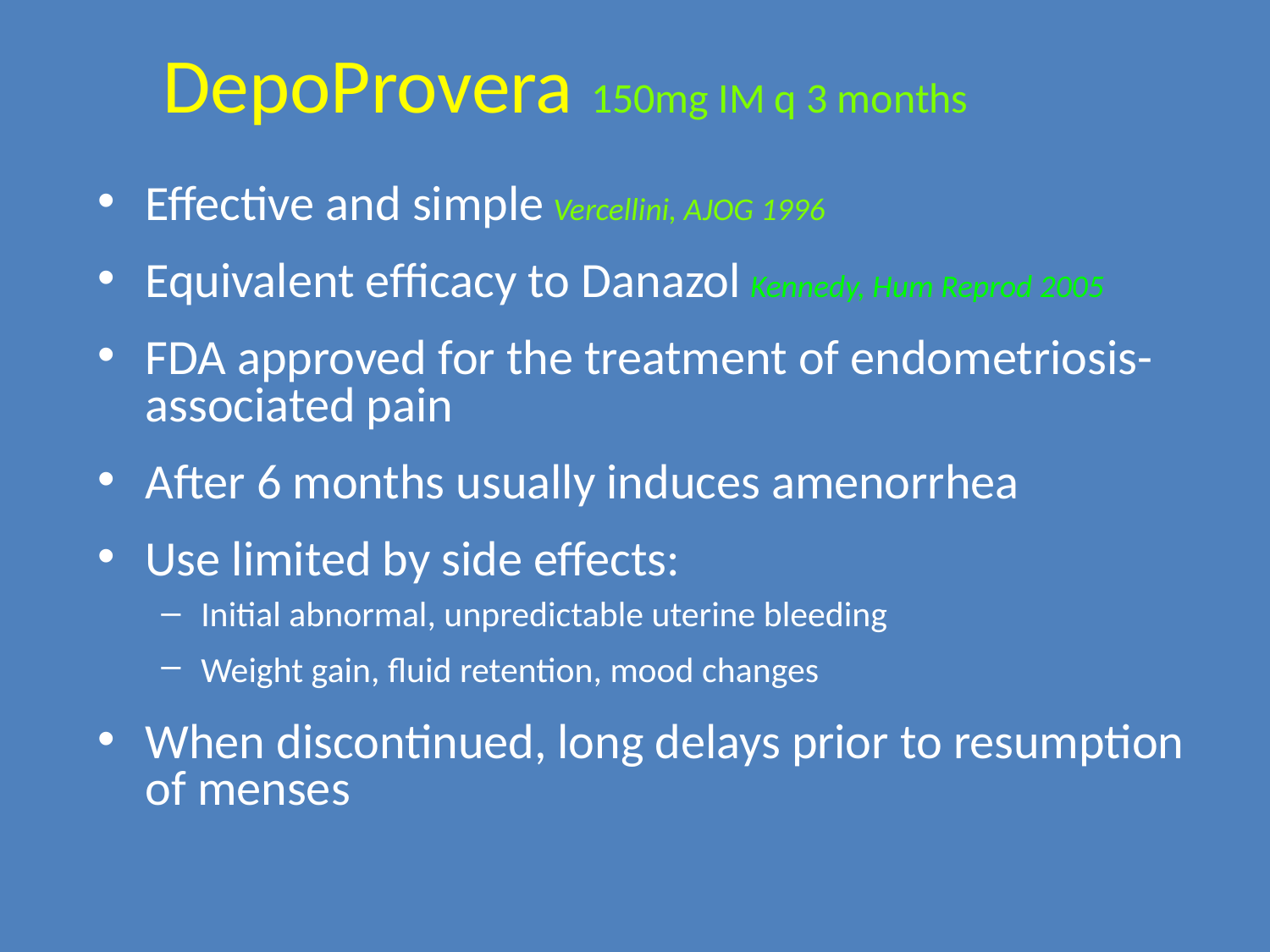

# DepoProvera 150mg IM q 3 months
Effective and simple Vercellini, AJOG 1996
Equivalent efficacy to Danazol Kennedy, Hum Reprod 2005
FDA approved for the treatment of endometriosis-associated pain
After 6 months usually induces amenorrhea
Use limited by side effects:
Initial abnormal, unpredictable uterine bleeding
Weight gain, fluid retention, mood changes
When discontinued, long delays prior to resumption of menses